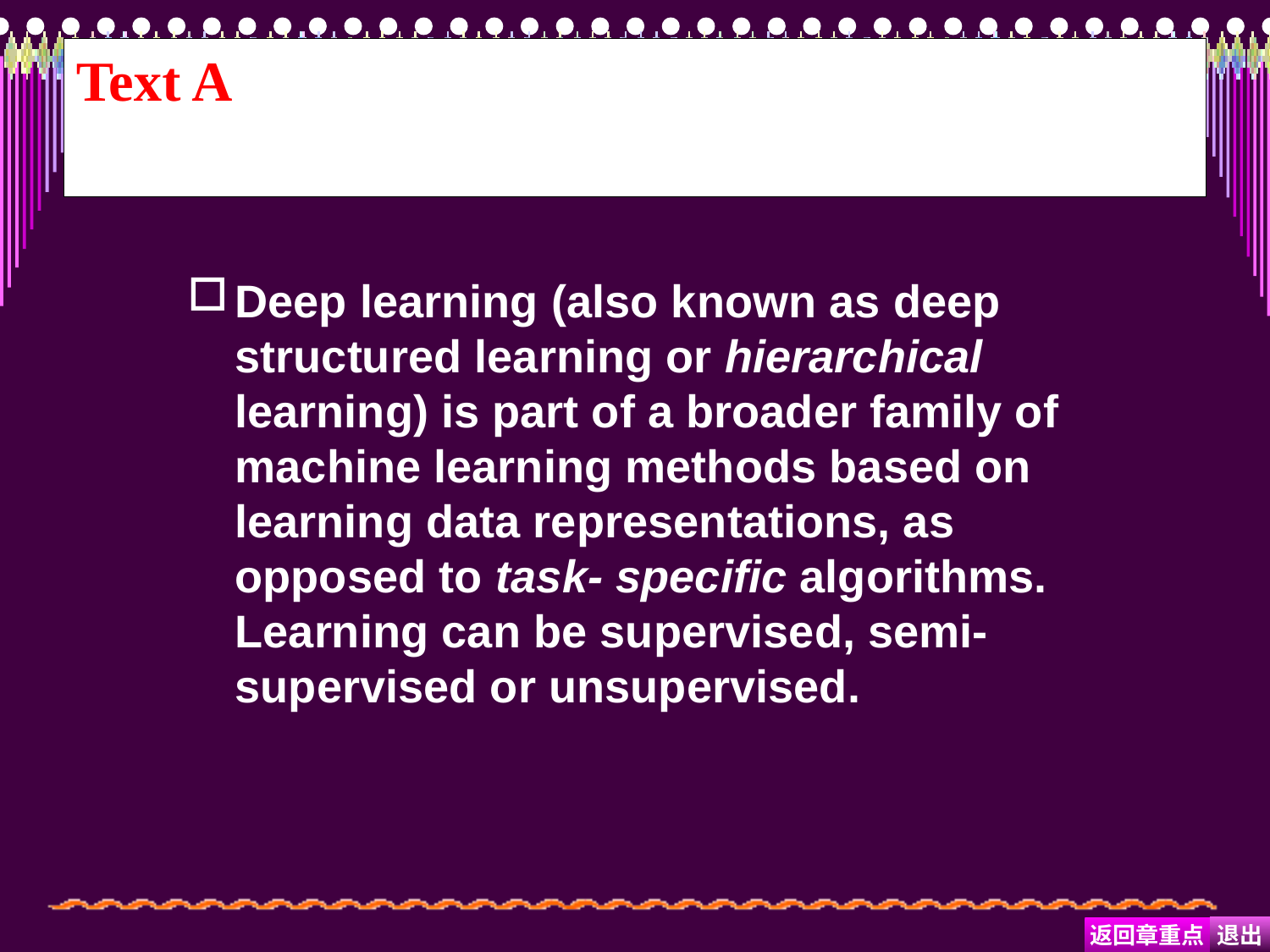

# Text A
Deep learning (also known as deep structured learning or hierarchical learning) is part of a broader family of machine learning methods based on learning data representations, as opposed to task- specific algorithms. Learning can be supervised, semi-supervised or unsupervised.